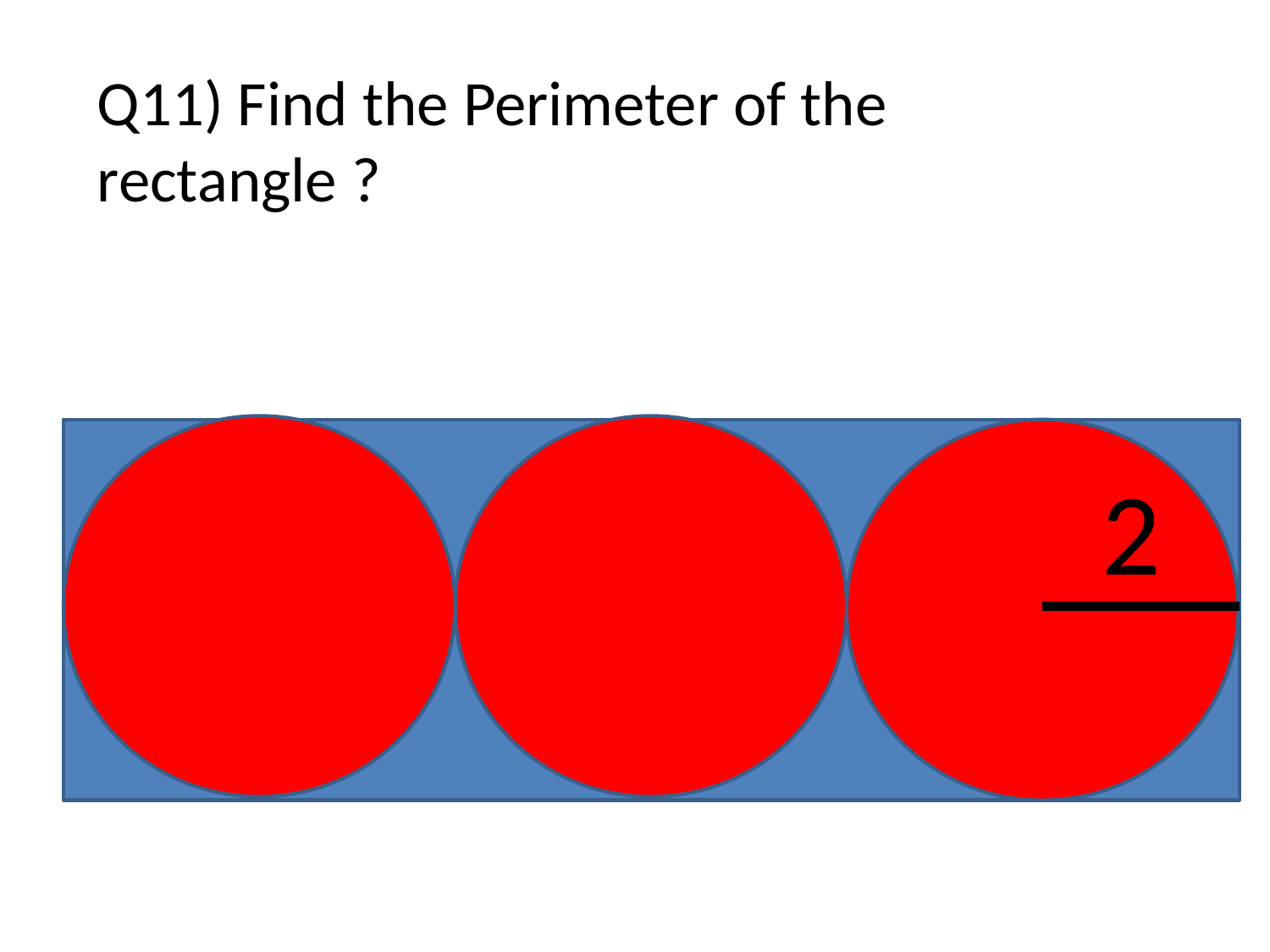

Q11) Find the Perimeter of the rectangle ?

2
#